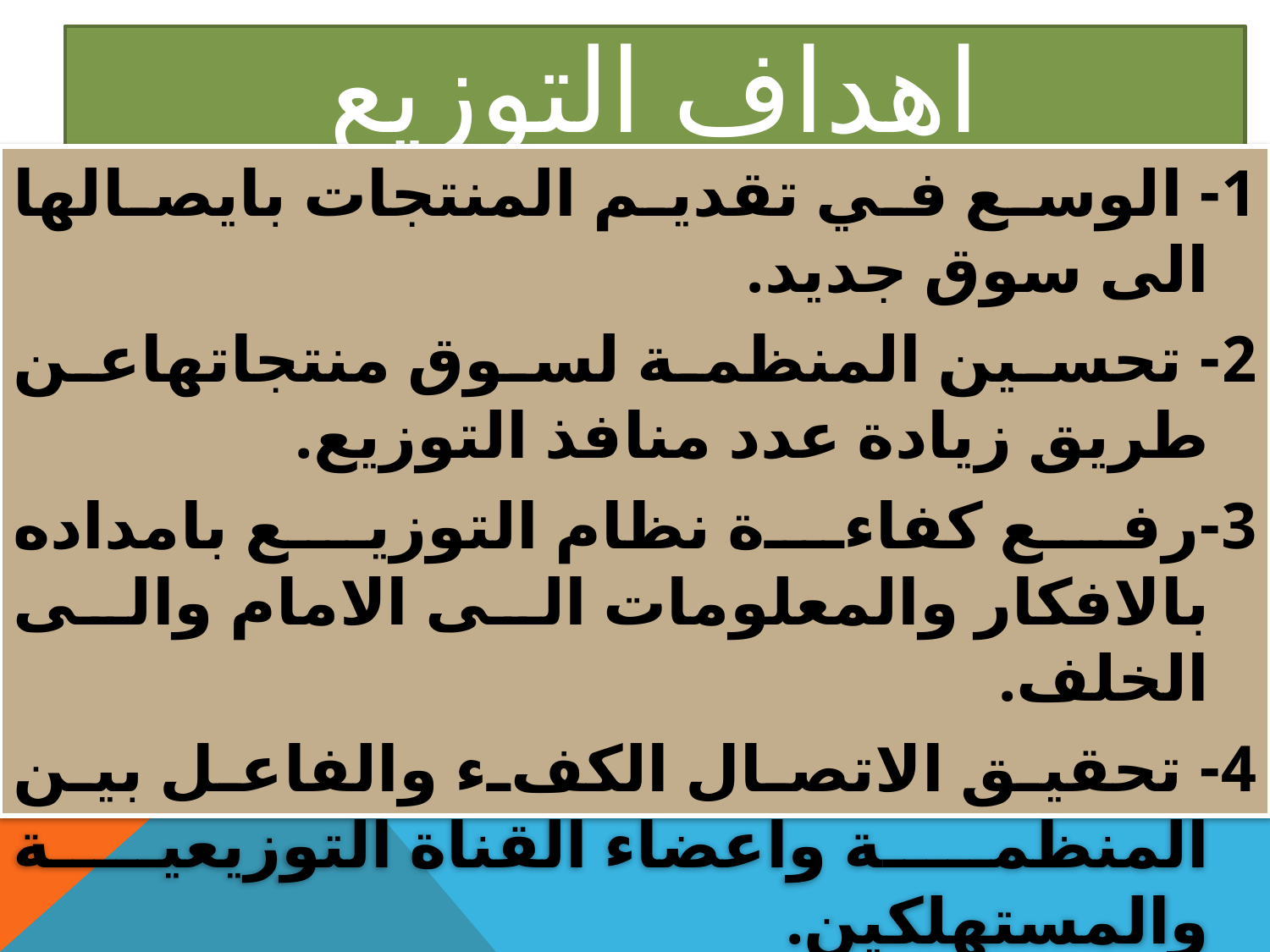

# اهداف التوزيع
1- الوسع في تقديم المنتجات بايصالها الى سوق جديد.
2- تحسين المنظمة لسوق منتجاتهاعن طريق زيادة عدد منافذ التوزيع.
3-رفع كفاءة نظام التوزيع بامداده بالافكار والمعلومات الى الامام والى الخلف.
4- تحقيق الاتصال الكفء والفاعل بين المنظمة واعضاء القناة التوزيعية والمستهلكين.